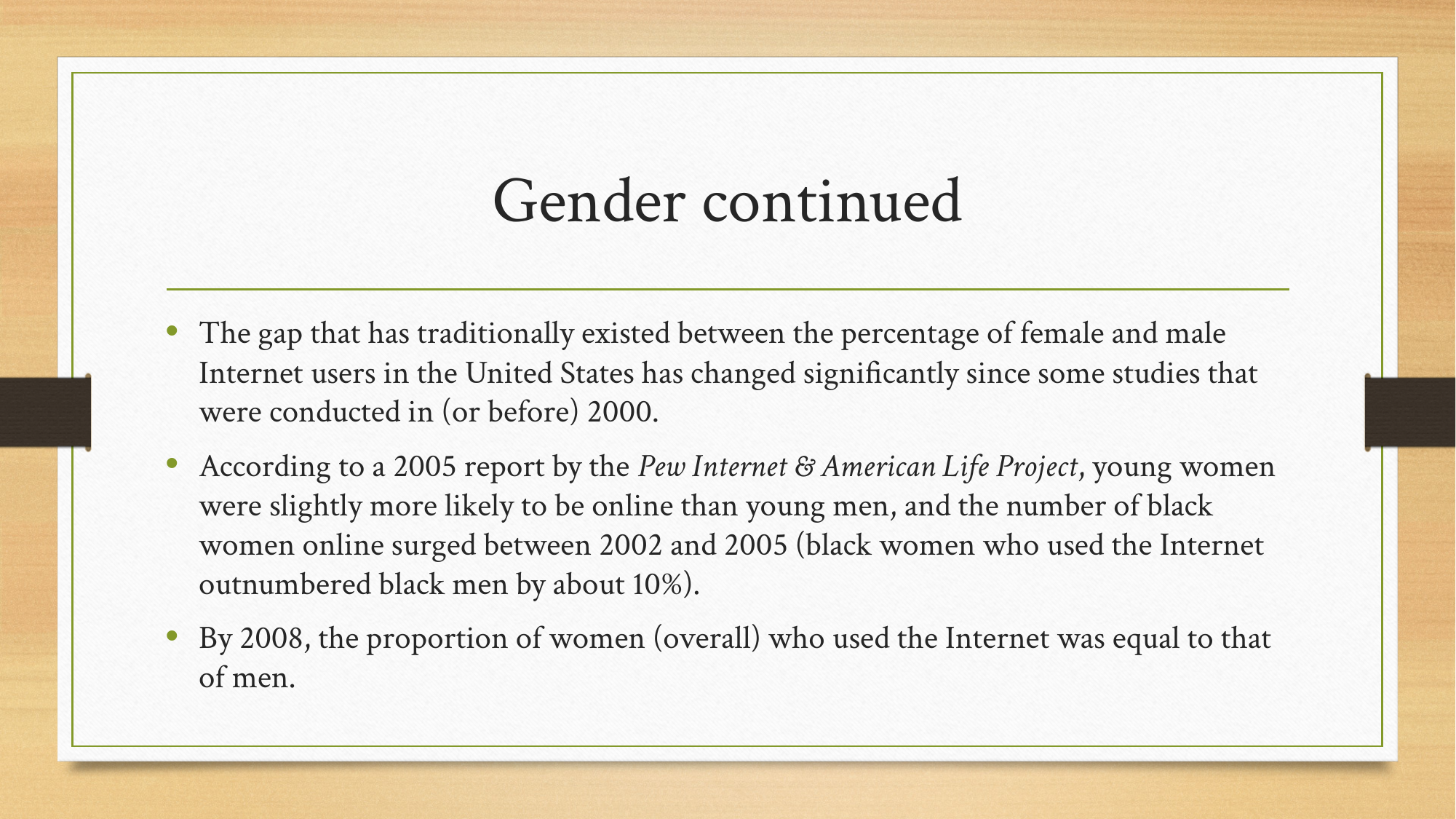

# Gender continued
The gap that has traditionally existed between the percentage of female and male Internet users in the United States has changed significantly since some studies that were conducted in (or before) 2000.
According to a 2005 report by the Pew Internet & American Life Project, young women were slightly more likely to be online than young men, and the number of black women online surged between 2002 and 2005 (black women who used the Internet outnumbered black men by about 10%).
By 2008, the proportion of women (overall) who used the Internet was equal to that of men.